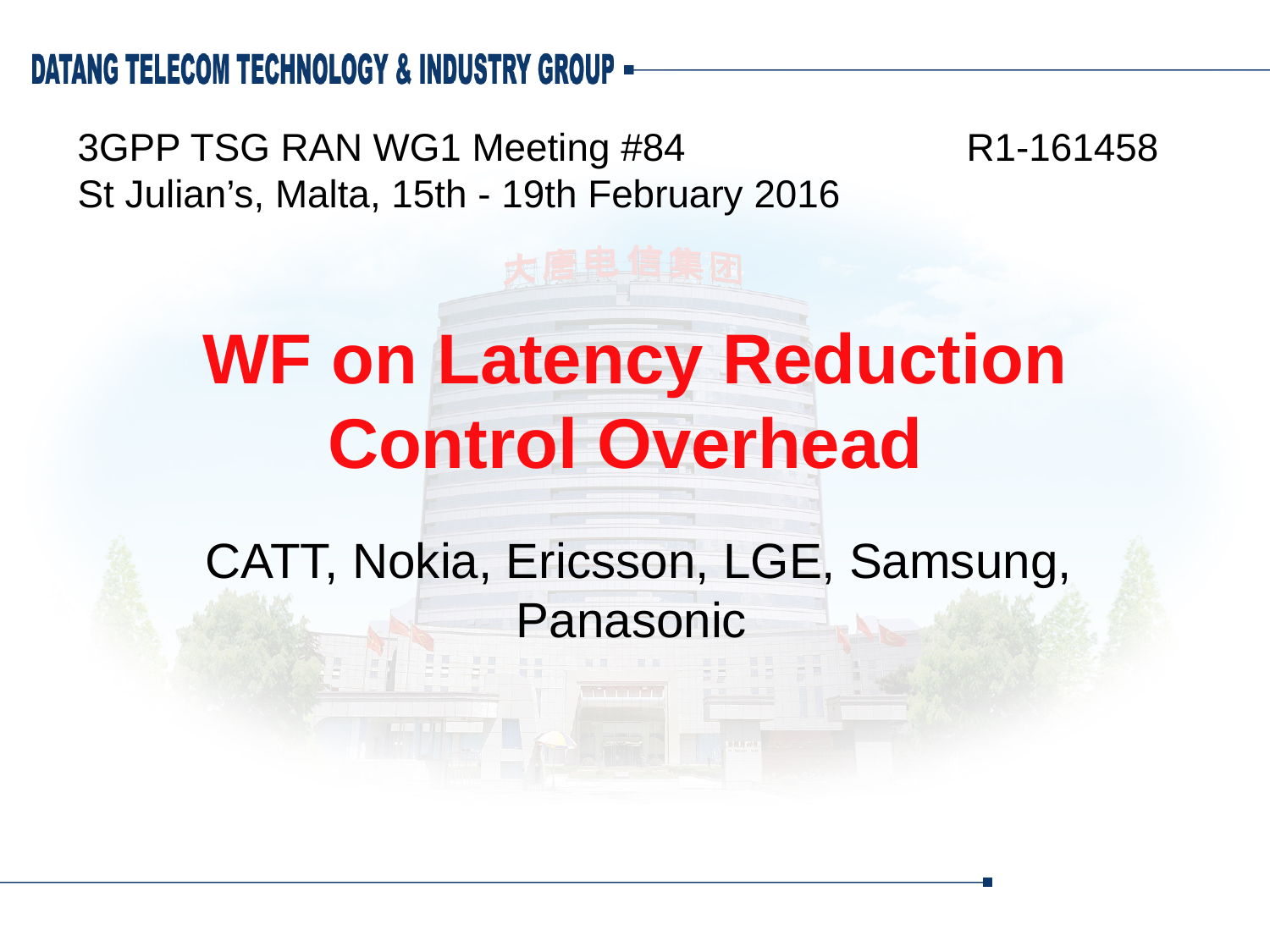

3GPP TSG RAN WG1 Meeting #84			R1-161458
St Julian’s, Malta, 15th - 19th February 2016

# WF on Latency Reduction Control Overhead
CATT, Nokia, Ericsson, LGE, Samsung, Panasonic